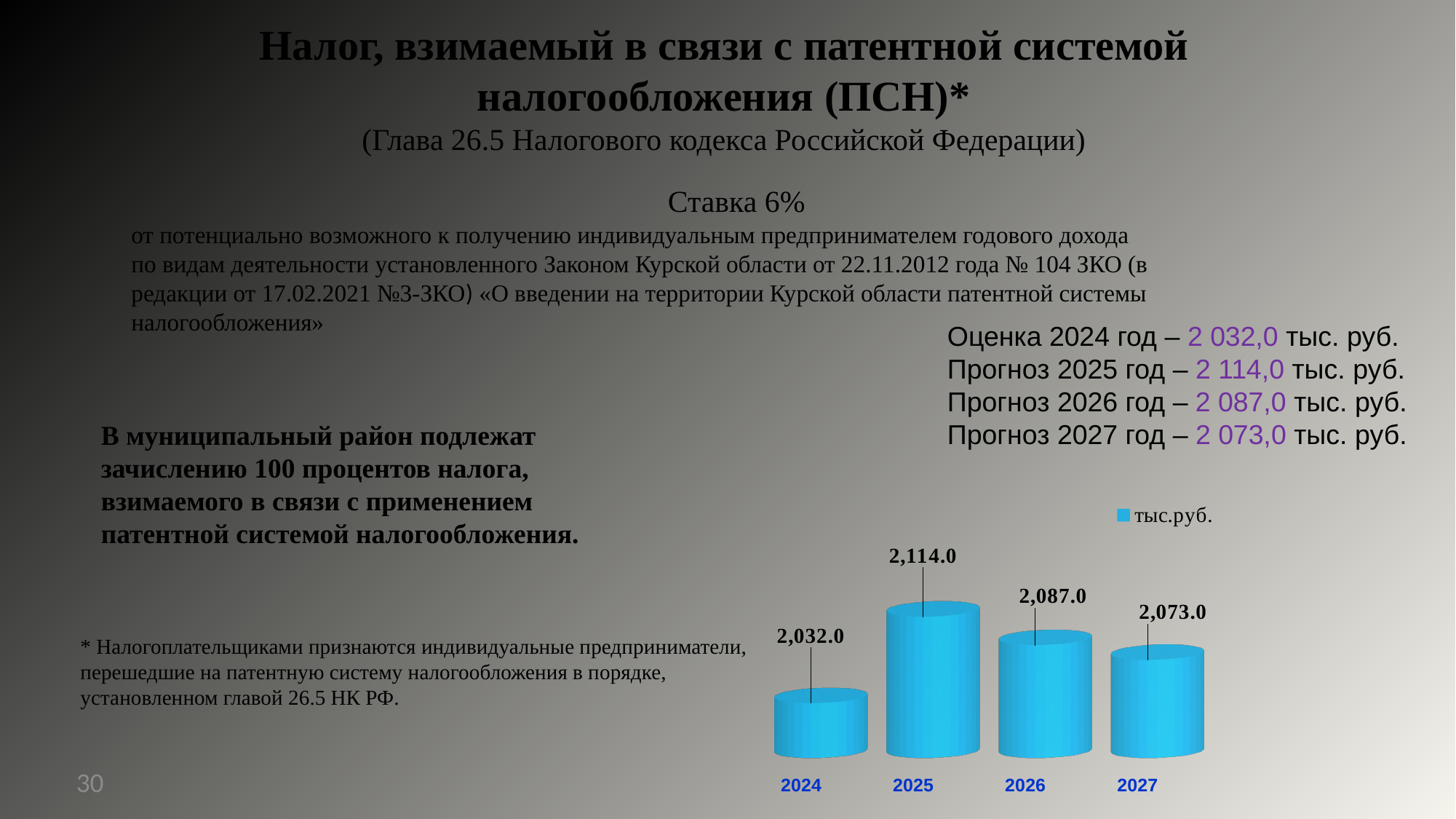

Налог, взимаемый в связи с патентной системой налогообложения (ПСН)*
(Глава 26.5 Налогового кодекса Российской Федерации)

                                                           Ставка 6%
от потенциально возможного к получению индивидуальным предпринимателем годового дохода по видам деятельности установленного Законом Курской области от 22.11.2012 года № 104 ЗКО (в редакции от 17.02.2021 №3-ЗКО) «О введении на территории Курской области патентной системы налогообложения»

Оценка 2024 год – 2 032,0 тыс. руб.
Прогноз 2025 год – 2 114,0 тыс. руб.
Прогноз 2026 год – 2 087,0 тыс. руб.
Прогноз 2027 год – 2 073,0 тыс. руб.
В муниципальный район подлежат зачислению 100 процентов налога, взимаемого в связи с применением патентной системой налогообложения.

[unsupported chart]

* Налогоплательщиками признаются индивидуальные предприниматели, перешедшие на патентную систему налогообложения в порядке, установленном главой 26.5 НК РФ.
30